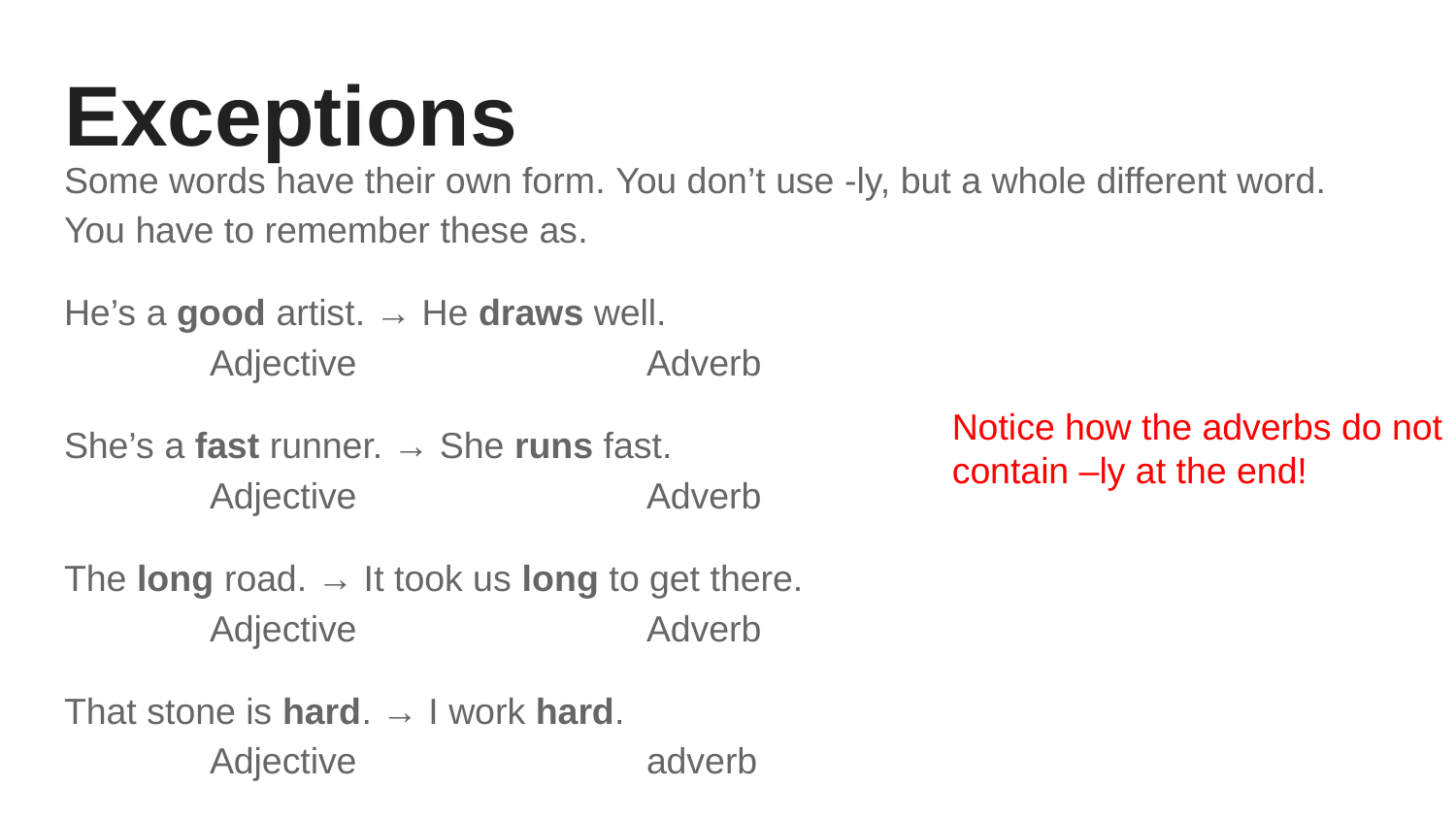

# Exceptions
Some words have their own form. You don’t use -ly, but a whole different word. You have to remember these as.
He’s a good artist. → He draws well.
	Adjective		Adverb
She’s a fast runner. → She runs fast.
	Adjective		Adverb
The long road. → It took us long to get there.
	Adjective 		Adverb
That stone is hard. → I work hard.
	Adjective		adverb
Notice how the adverbs do not contain –ly at the end!